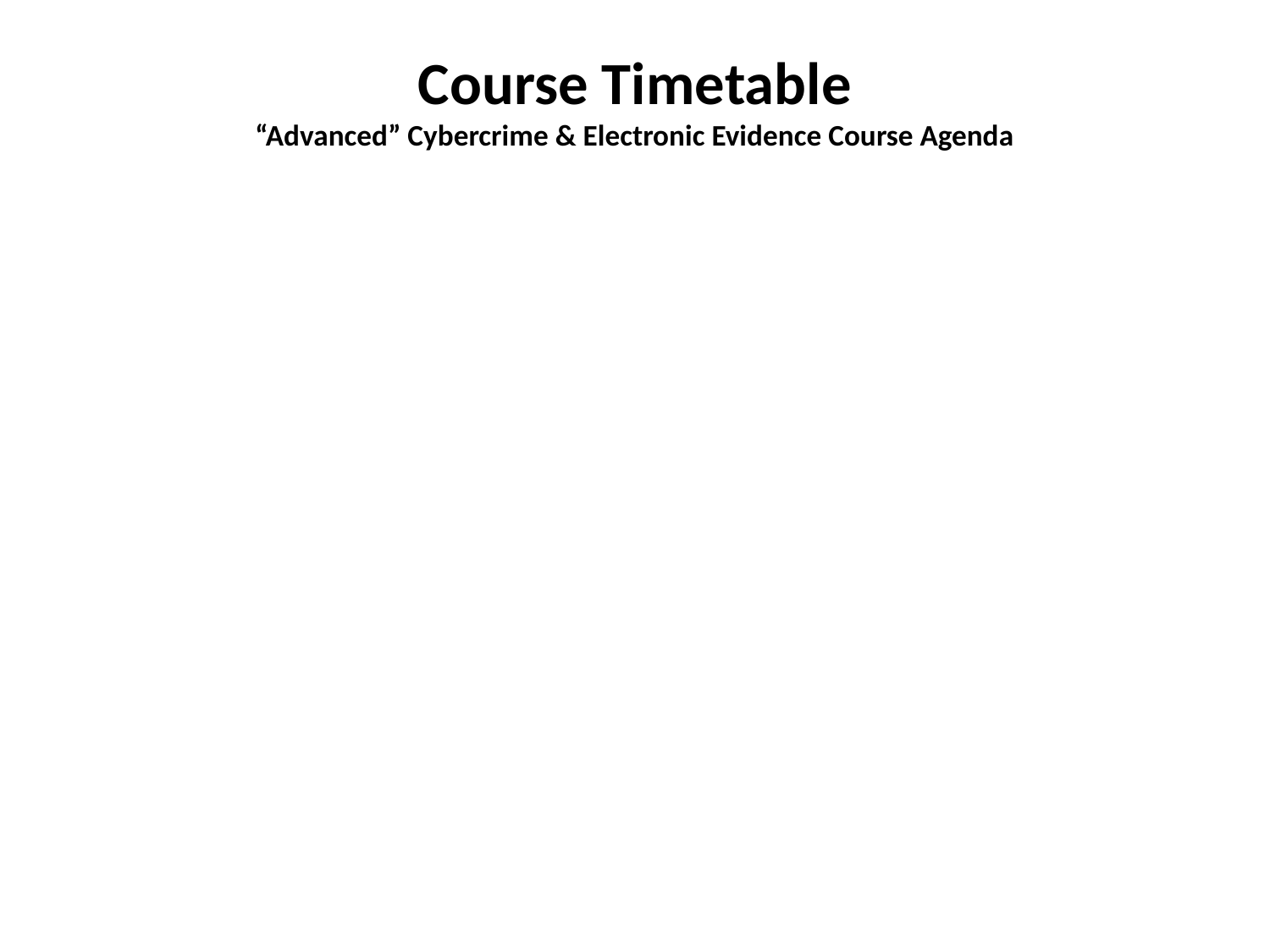

# Course Timetable “Advanced” Cybercrime & Electronic Evidence Course Agenda